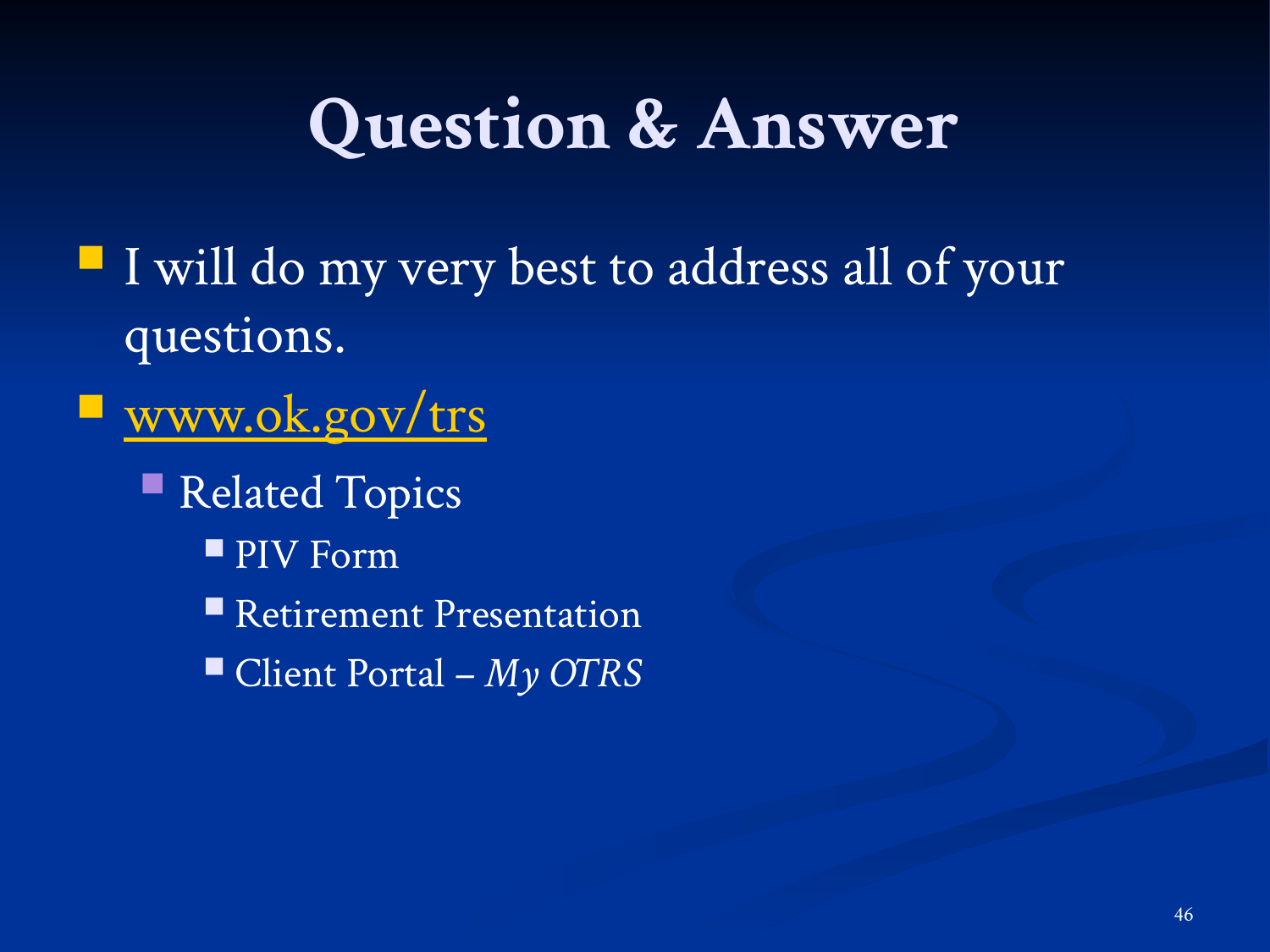

# Question & Answer
I will do my very best to address all of your questions.
www.ok.gov/trs
Related Topics
PIV Form
Retirement Presentation
Client Portal – My OTRS

46